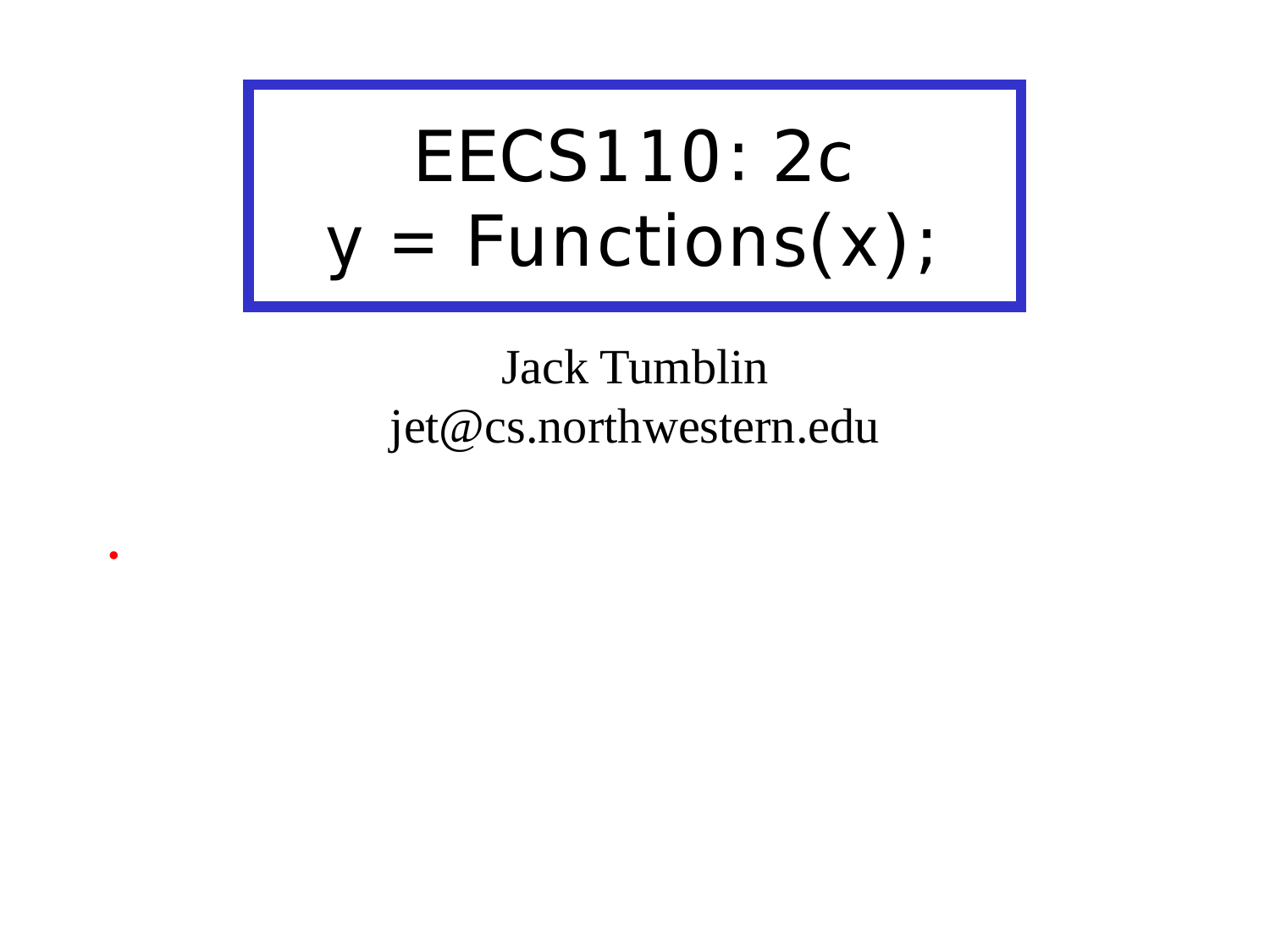

# EECS110: 2c y = Functions(x);
Jack Tumblin
jet@cs.northwestern.edu
.